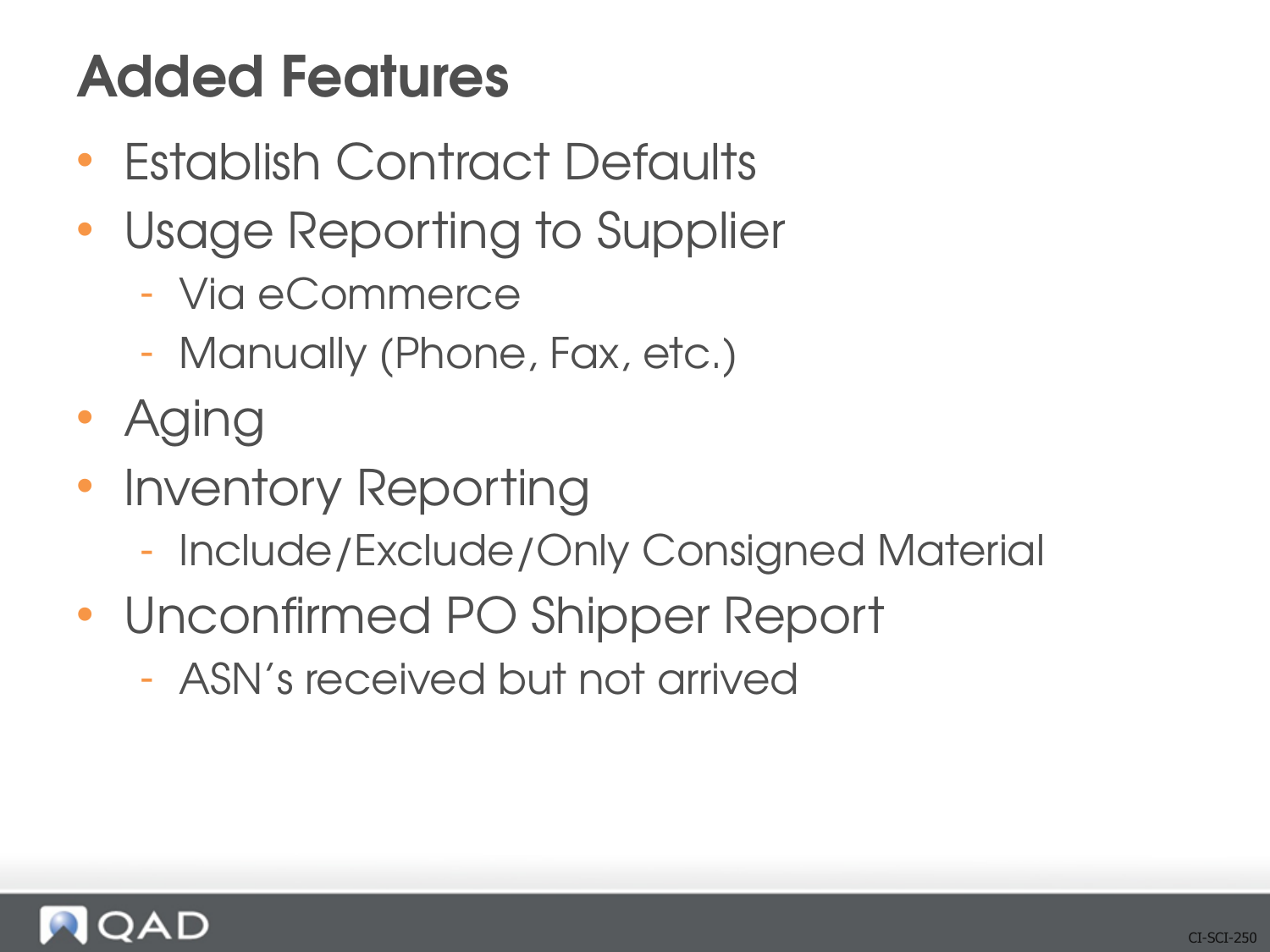

# Added Features
Establish Contract Defaults
Usage Reporting to Supplier
Via eCommerce
Manually (Phone, Fax, etc.)
Aging
Inventory Reporting
Include/Exclude/Only Consigned Material
Unconfirmed PO Shipper Report
ASN’s received but not arrived

CI-SCI-250